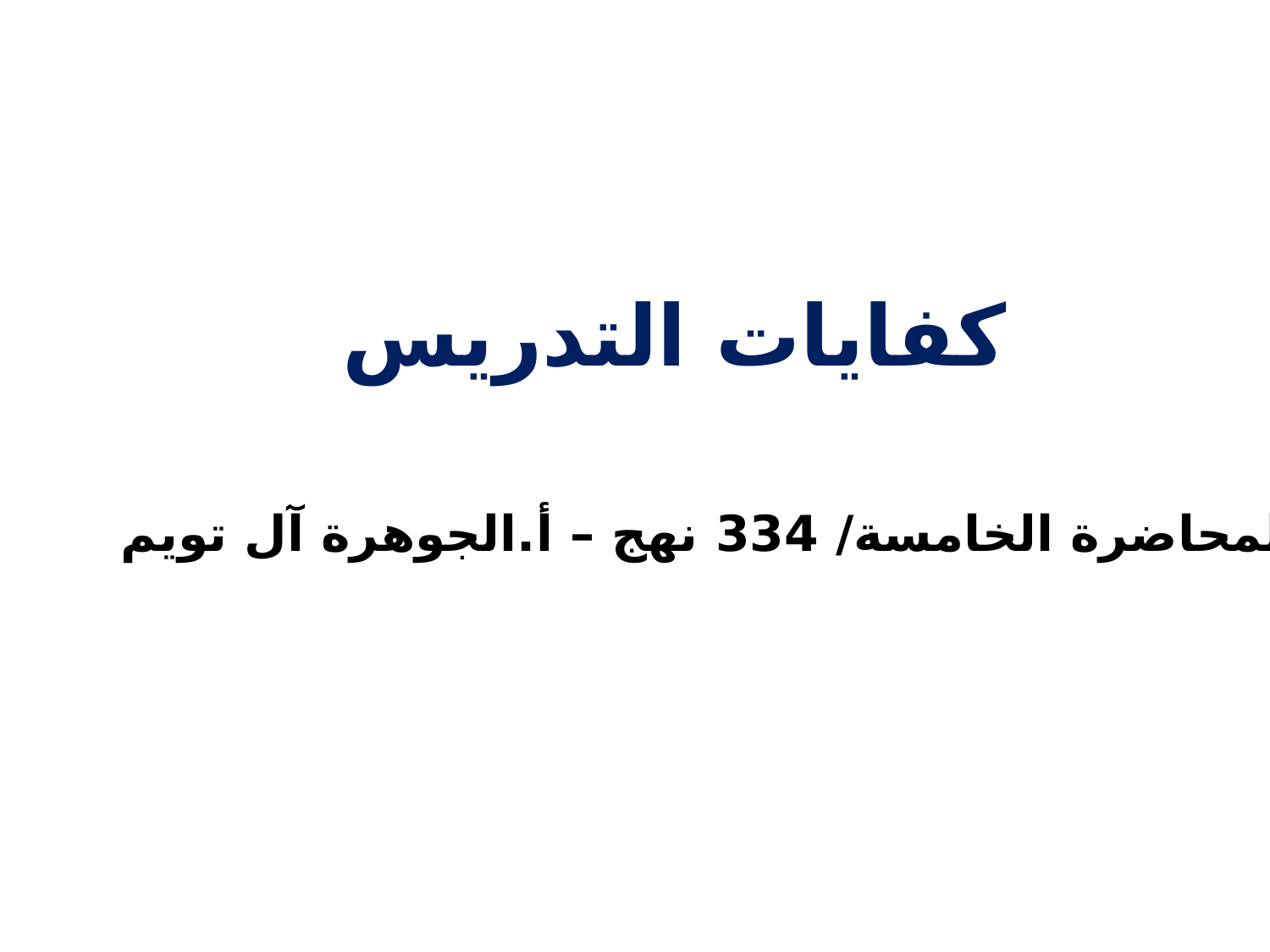

# كفايات التدريس
المحاضرة الخامسة/ 334 نهج – أ.الجوهرة آل تويم